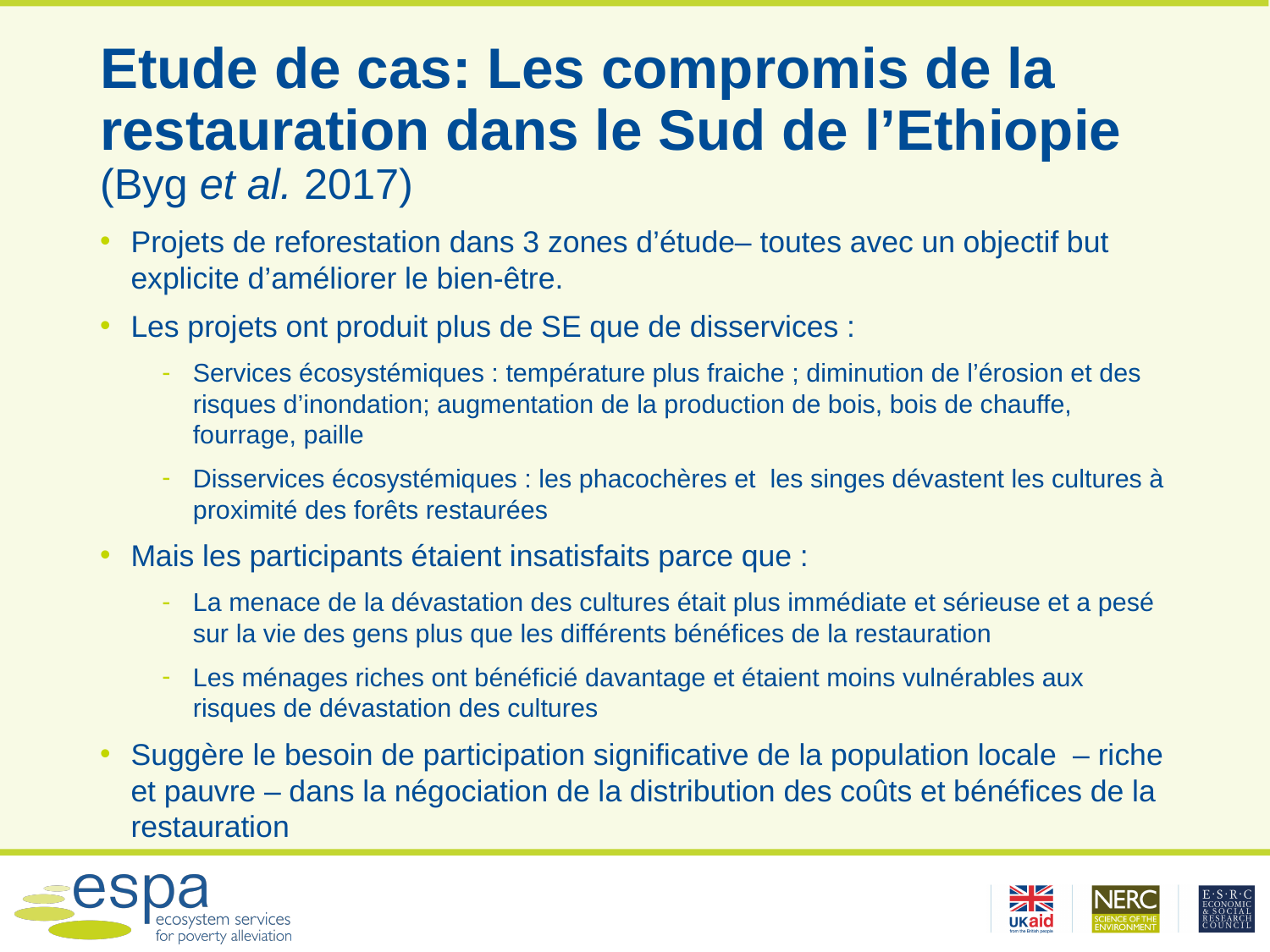

# Etude de cas: Les compromis de la restauration dans le Sud de l’Ethiopie (Byg et al. 2017)
Projets de reforestation dans 3 zones d’étude– toutes avec un objectif but explicite d’améliorer le bien-être.
Les projets ont produit plus de SE que de disservices :
Services écosystémiques : température plus fraiche ; diminution de l’érosion et des risques d’inondation; augmentation de la production de bois, bois de chauffe, fourrage, paille
Disservices écosystémiques : les phacochères et  les singes dévastent les cultures à proximité des forêts restaurées
Mais les participants étaient insatisfaits parce que :
La menace de la dévastation des cultures était plus immédiate et sérieuse et a pesé sur la vie des gens plus que les différents bénéfices de la restauration
Les ménages riches ont bénéficié davantage et étaient moins vulnérables aux risques de dévastation des cultures
Suggère le besoin de participation significative de la population locale  – riche et pauvre – dans la négociation de la distribution des coûts et bénéfices de la restauration